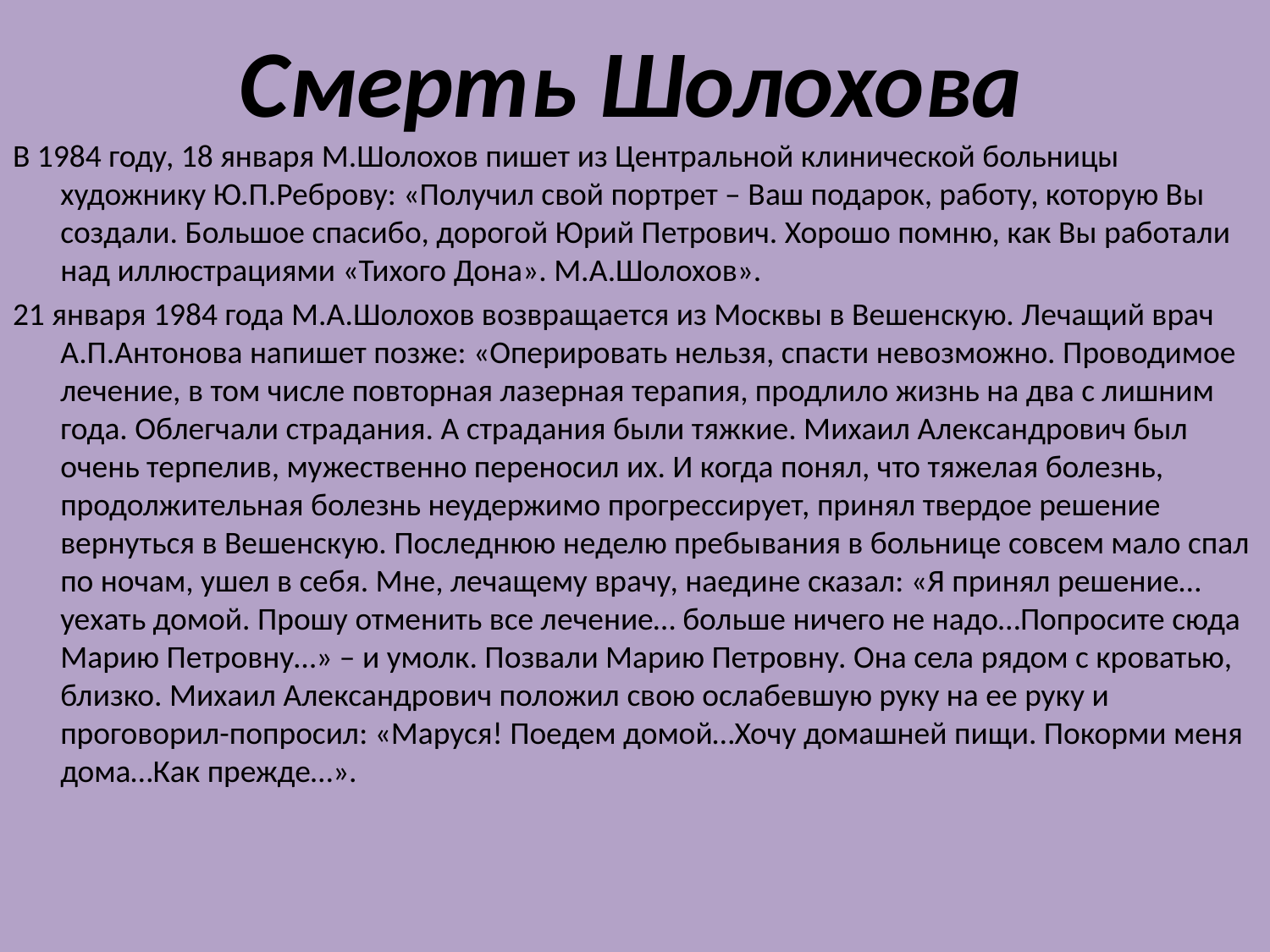

# Смерть Шолохова
В 1984 году, 18 января М.Шолохов пишет из Центральной клинической больницы художнику Ю.П.Реброву: «Получил свой портрет – Ваш подарок, работу, которую Вы создали. Большое спасибо, дорогой Юрий Петрович. Хорошо помню, как Вы работали над иллюстрациями «Тихого Дона». М.А.Шолохов».
21 января 1984 года М.А.Шолохов возвращается из Москвы в Вешенскую. Лечащий врач А.П.Антонова напишет позже: «Оперировать нельзя, спасти невозможно. Проводимое лечение, в том числе повторная лазерная терапия, продлило жизнь на два с лишним года. Облегчали страдания. А страдания были тяжкие. Михаил Александрович был очень терпелив, мужественно переносил их. И когда понял, что тяжелая болезнь, продолжительная болезнь неудержимо прогрессирует, принял твердое решение вернуться в Вешенскую. Последнюю неделю пребывания в больнице совсем мало спал по ночам, ушел в себя. Мне, лечащему врачу, наедине сказал: «Я принял решение…уехать домой. Прошу отменить все лечение… больше ничего не надо…Попросите сюда Марию Петровну…» – и умолк. Позвали Марию Петровну. Она села рядом с кроватью, близко. Михаил Александрович положил свою ослабевшую руку на ее руку и проговорил-попросил: «Маруся! Поедем домой…Хочу домашней пищи. Покорми меня дома…Как прежде…».